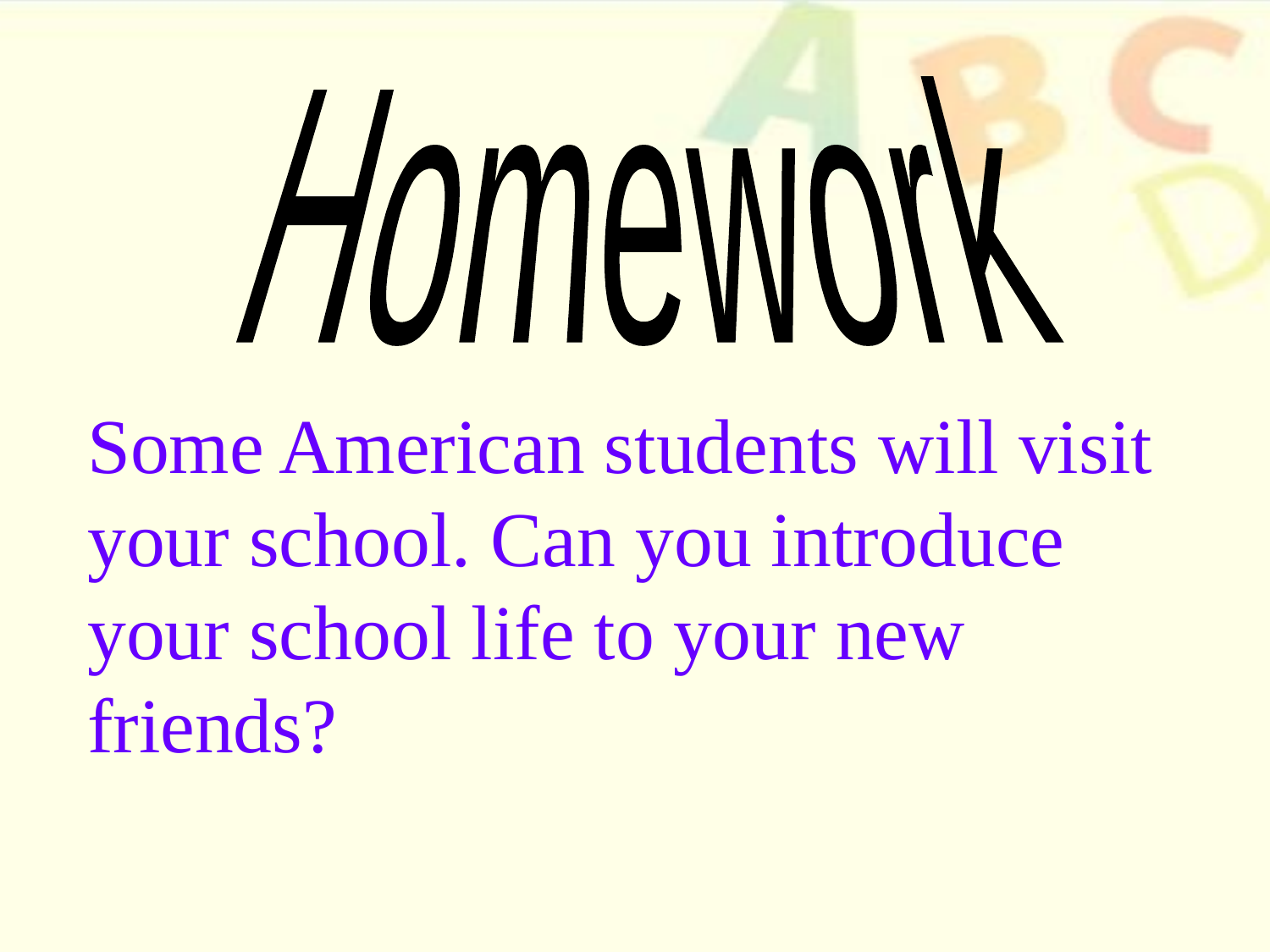

Homework
Some American students will visit your school. Can you introduce your school life to your new friends?